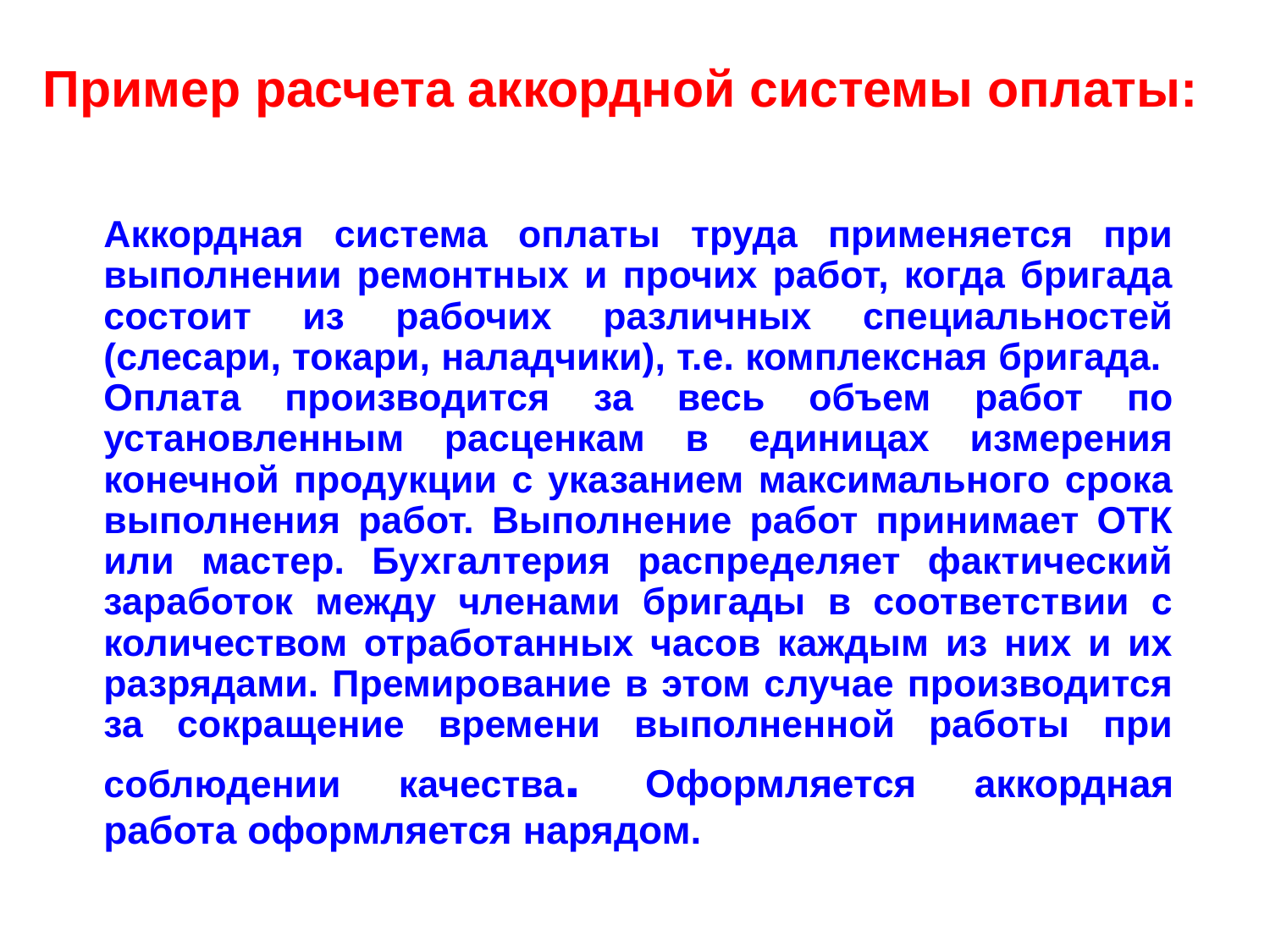

# Пример расчета аккордной системы оплаты:

Аккордная система оплаты труда применяется при выполнении ремонтных и прочих работ, когда бригада состоит из рабочих различных специальностей (слесари, токари, наладчики), т.е. комплексная бригада.  Оплата производится за весь объем работ по установленным расценкам в единицах измерения конечной продукции с указанием максимального срока выполнения работ. Выполнение работ принимает ОТК или мастер. Бухгалтерия распределяет фактический заработок между членами бригады в соответствии с количеством отработанных часов каждым из них и их разрядами. Премирование в этом случае производится за сокращение времени выполненной работы при соблюдении качества. Оформляется аккордная работа оформляется нарядом.